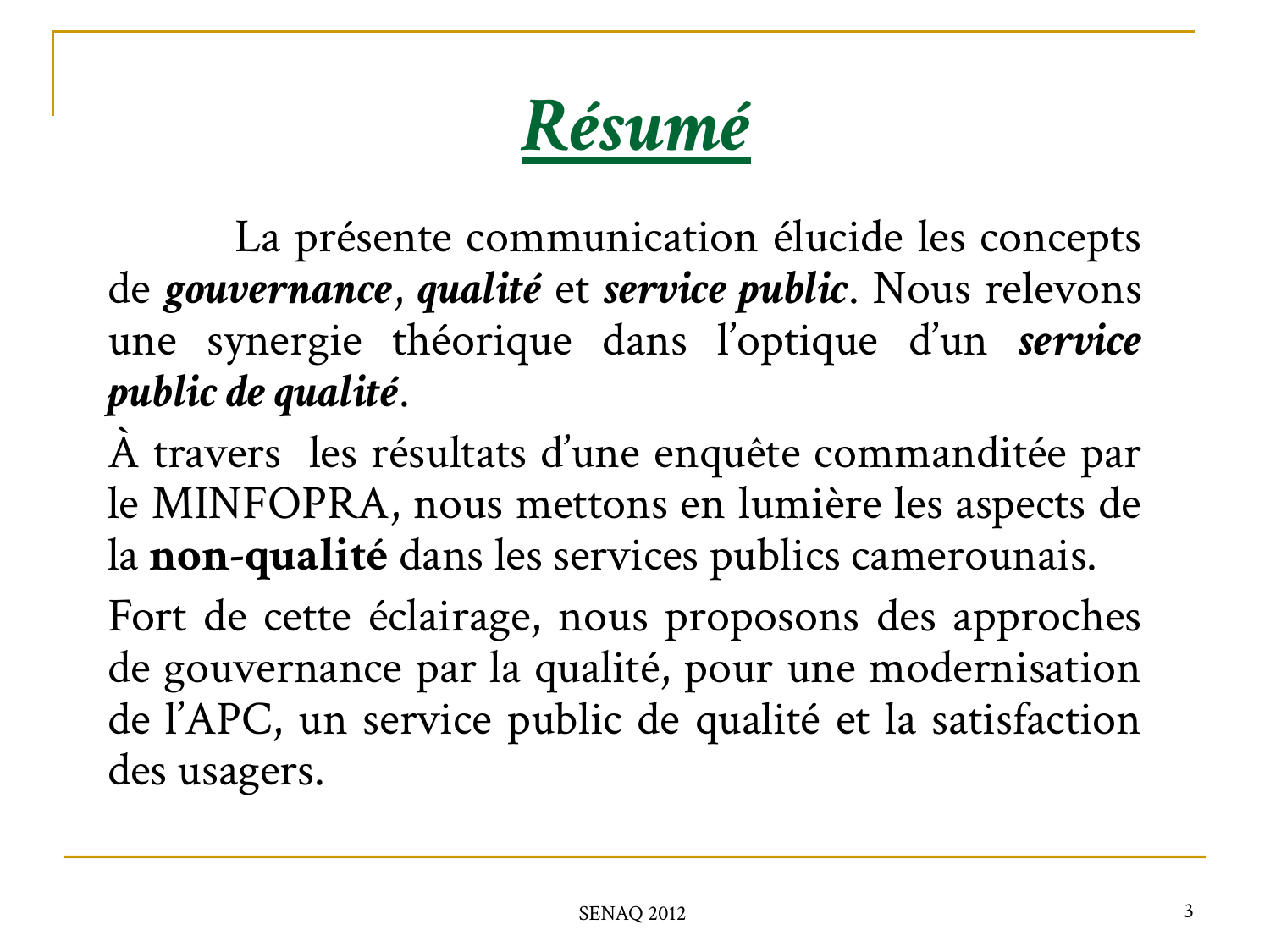

# Résumé

	La présente communication élucide les concepts de gouvernance, qualité et service public. Nous relevons une synergie théorique dans l’optique d’un service public de qualité.
À travers  les résultats d’une enquête commanditée par le MINFOPRA, nous mettons en lumière les aspects de la non-qualité dans les services publics camerounais.
Fort de cette éclairage, nous proposons des approches de gouvernance par la qualité, pour une modernisation de l’APC, un service public de qualité et la satisfaction des usagers.
3
SENAQ 2012